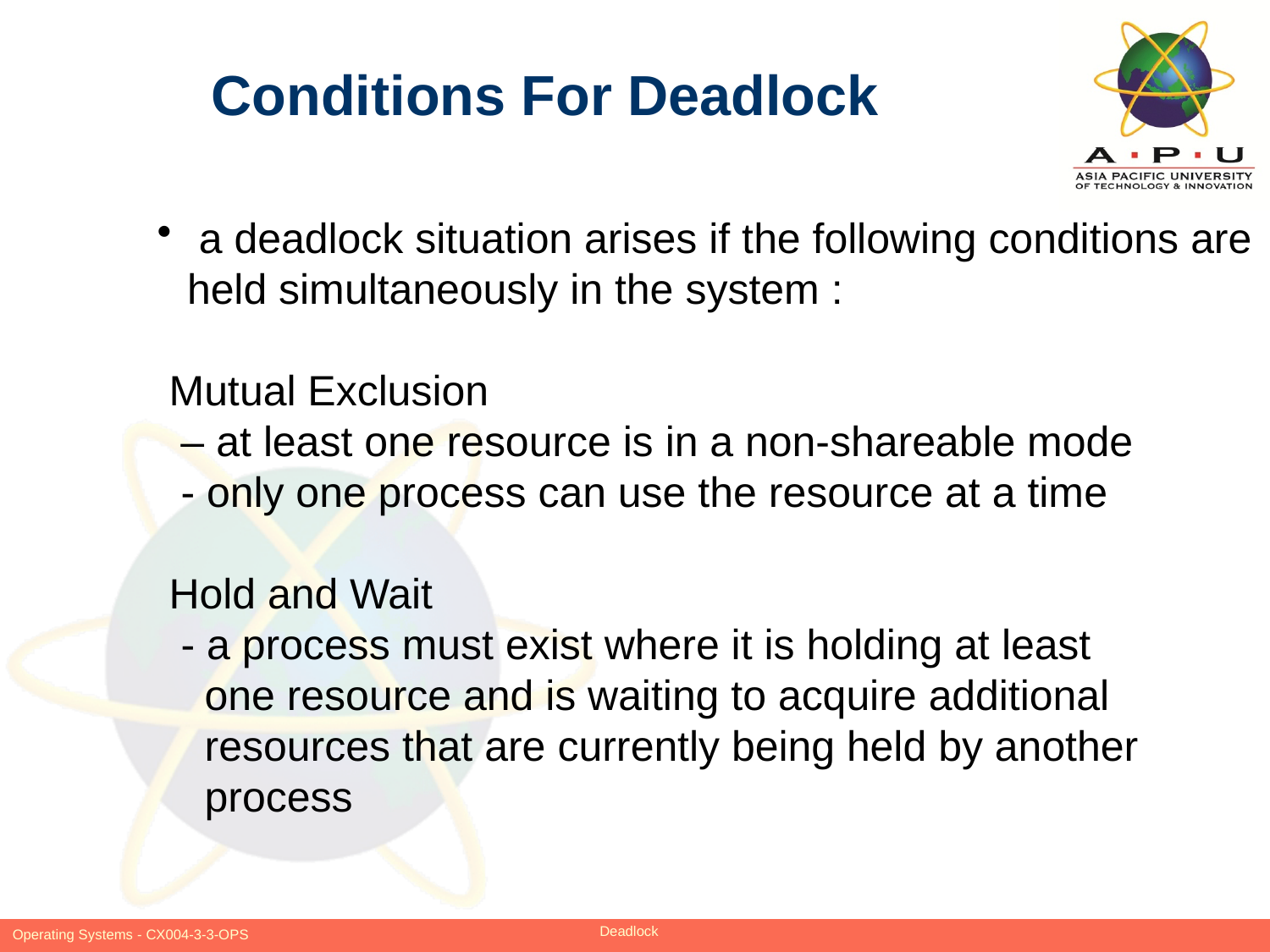

Conditions For Deadlock
 a deadlock situation arises if the following conditions are held simultaneously in the system :

 Mutual Exclusion
  – at least one resource is in a non-shareable mode
  - only one process can use the resource at a time

 Hold and Wait
  - a process must exist where it is holding at least
    one resource and is waiting to acquire additional
    resources that are currently being held by another
    process

Slide 8 of 18